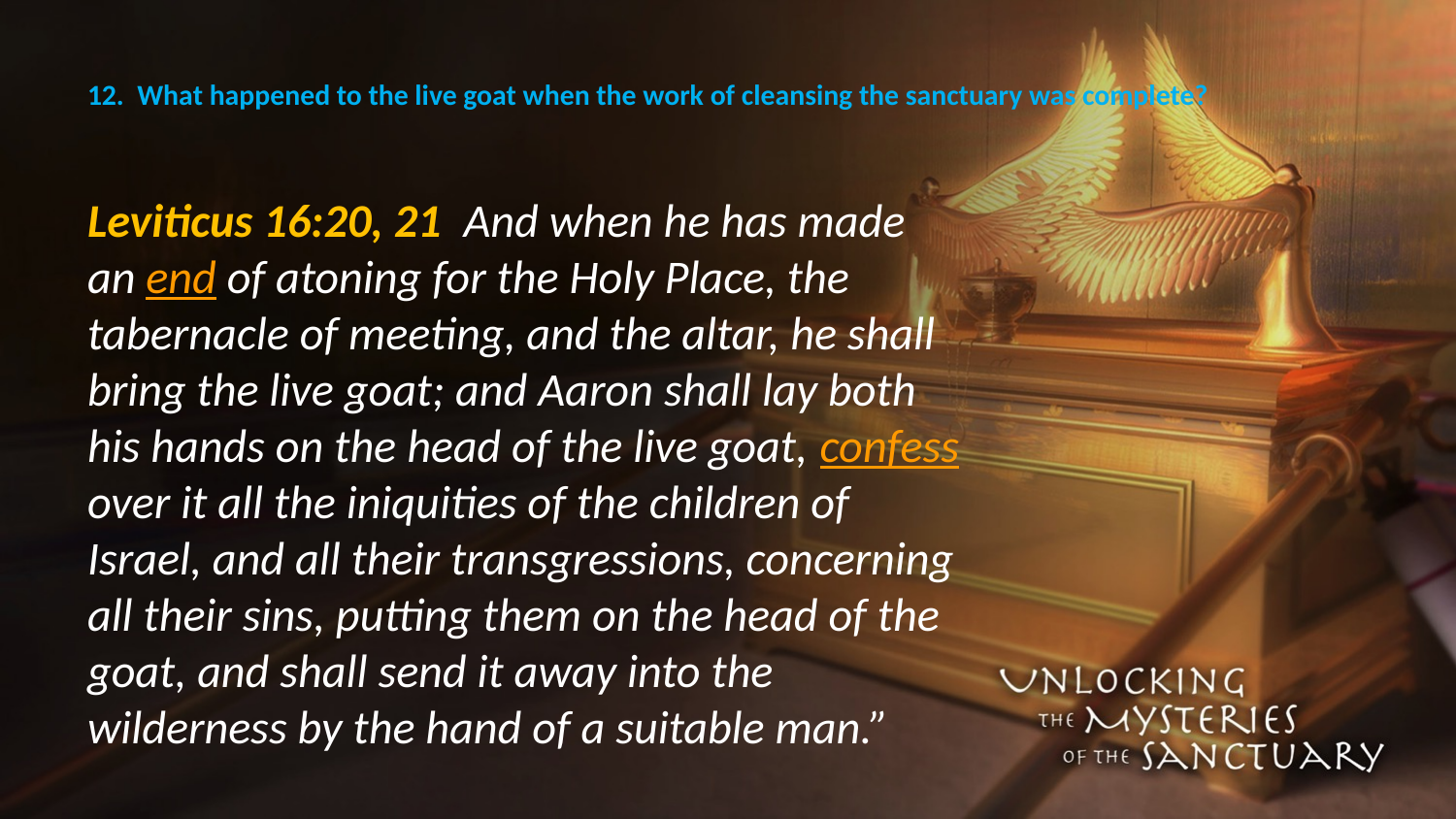

# 12.  What happened to the live goat when the work of cleansing the sanctuary was complete?

Leviticus 16:20, 21  And when he has made an end of atoning for the Holy Place, the tabernacle of meeting, and the altar, he shall bring the live goat; and Aaron shall lay both his hands on the head of the live goat, confess over it all the iniquities of the children of Israel, and all their transgressions, concerning all their sins, putting them on the head of the goat, and shall send it away into the wilderness by the hand of a suitable man.”